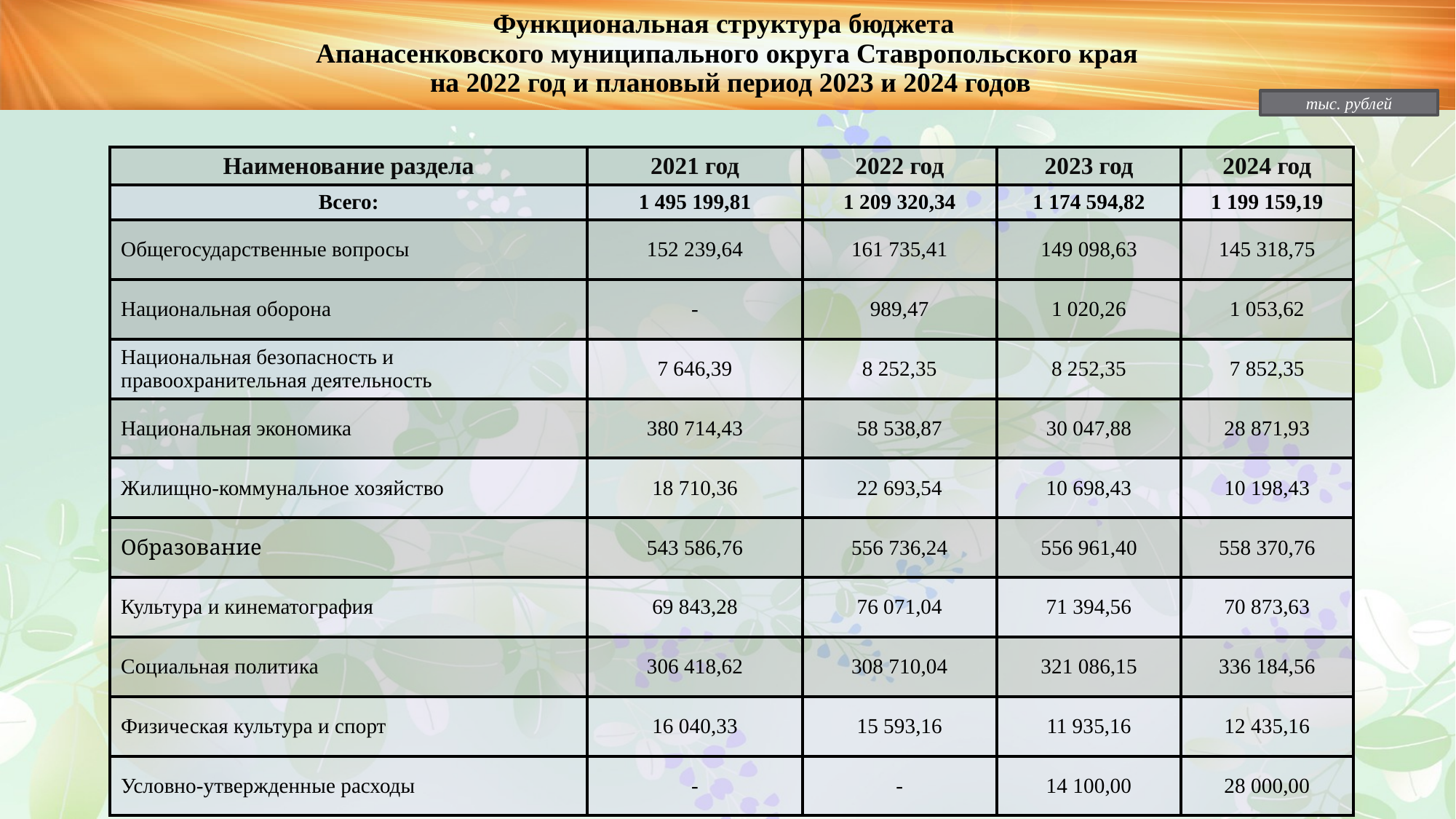

Функциональная структура бюджета
Апанасенковского муниципального округа Ставропольского края
 на 2022 год и плановый период 2023 и 2024 годов
тыс. рублей
| Наименование раздела | 2021 год | 2022 год | 2023 год | 2024 год |
| --- | --- | --- | --- | --- |
| Всего: | 1 495 199,81 | 1 209 320,34 | 1 174 594,82 | 1 199 159,19 |
| Общегосударственные вопросы | 152 239,64 | 161 735,41 | 149 098,63 | 145 318,75 |
| Национальная оборона | - | 989,47 | 1 020,26 | 1 053,62 |
| Национальная безопасность и правоохранительная деятельность | 7 646,39 | 8 252,35 | 8 252,35 | 7 852,35 |
| Национальная экономика | 380 714,43 | 58 538,87 | 30 047,88 | 28 871,93 |
| Жилищно-коммунальное хозяйство | 18 710,36 | 22 693,54 | 10 698,43 | 10 198,43 |
| Образование | 543 586,76 | 556 736,24 | 556 961,40 | 558 370,76 |
| Культура и кинематография | 69 843,28 | 76 071,04 | 71 394,56 | 70 873,63 |
| Социальная политика | 306 418,62 | 308 710,04 | 321 086,15 | 336 184,56 |
| Физическая культура и спорт | 16 040,33 | 15 593,16 | 11 935,16 | 12 435,16 |
| Условно-утвержденные расходы | - | - | 14 100,00 | 28 000,00 |